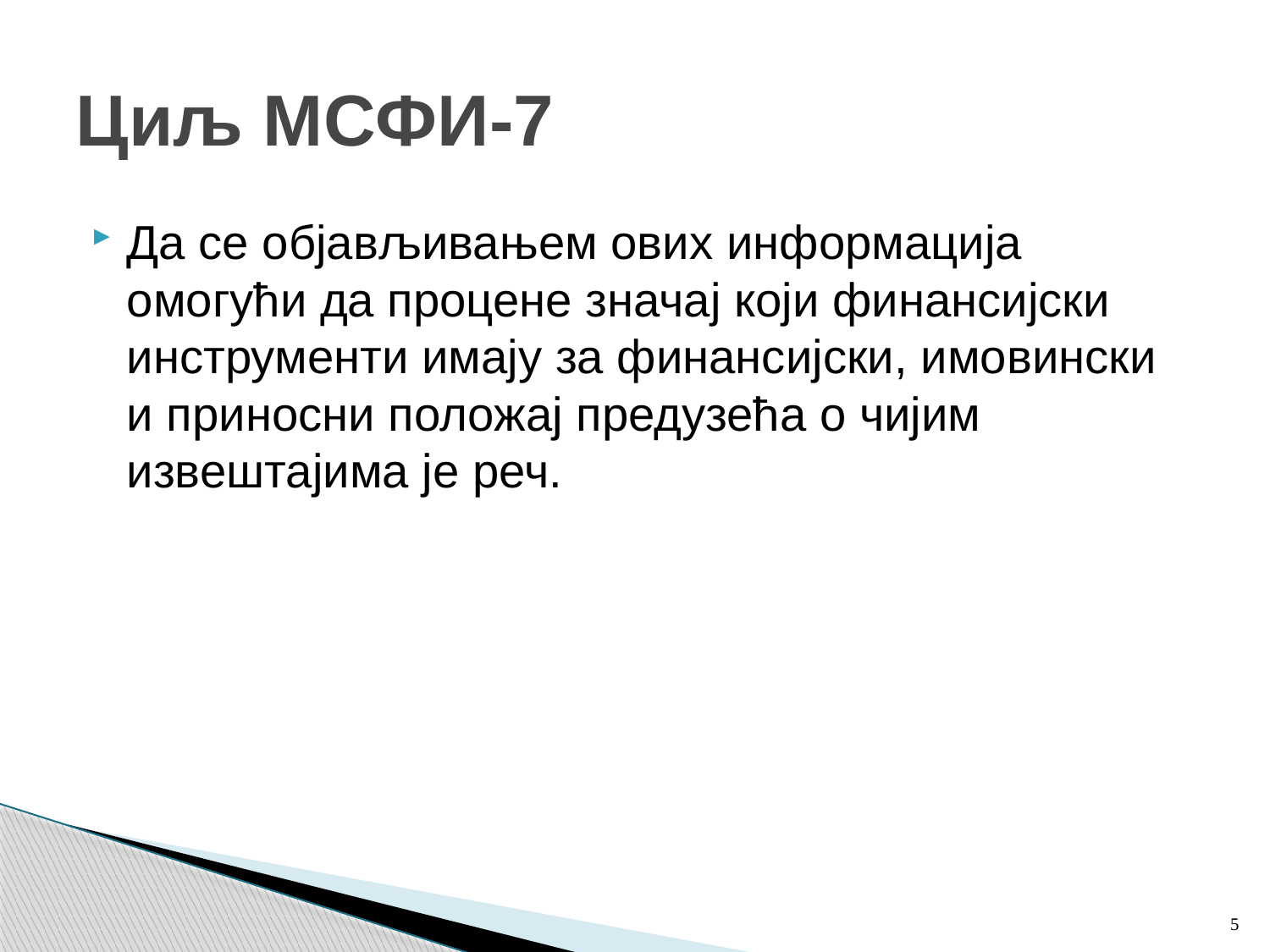

# Циљ МСФИ-7
Да се објављивањем ових информација    омогући да процене значај који финансијски инструменти имају за финансијски, имовински и приносни положај предузећа о чијим извештајима је реч.
5